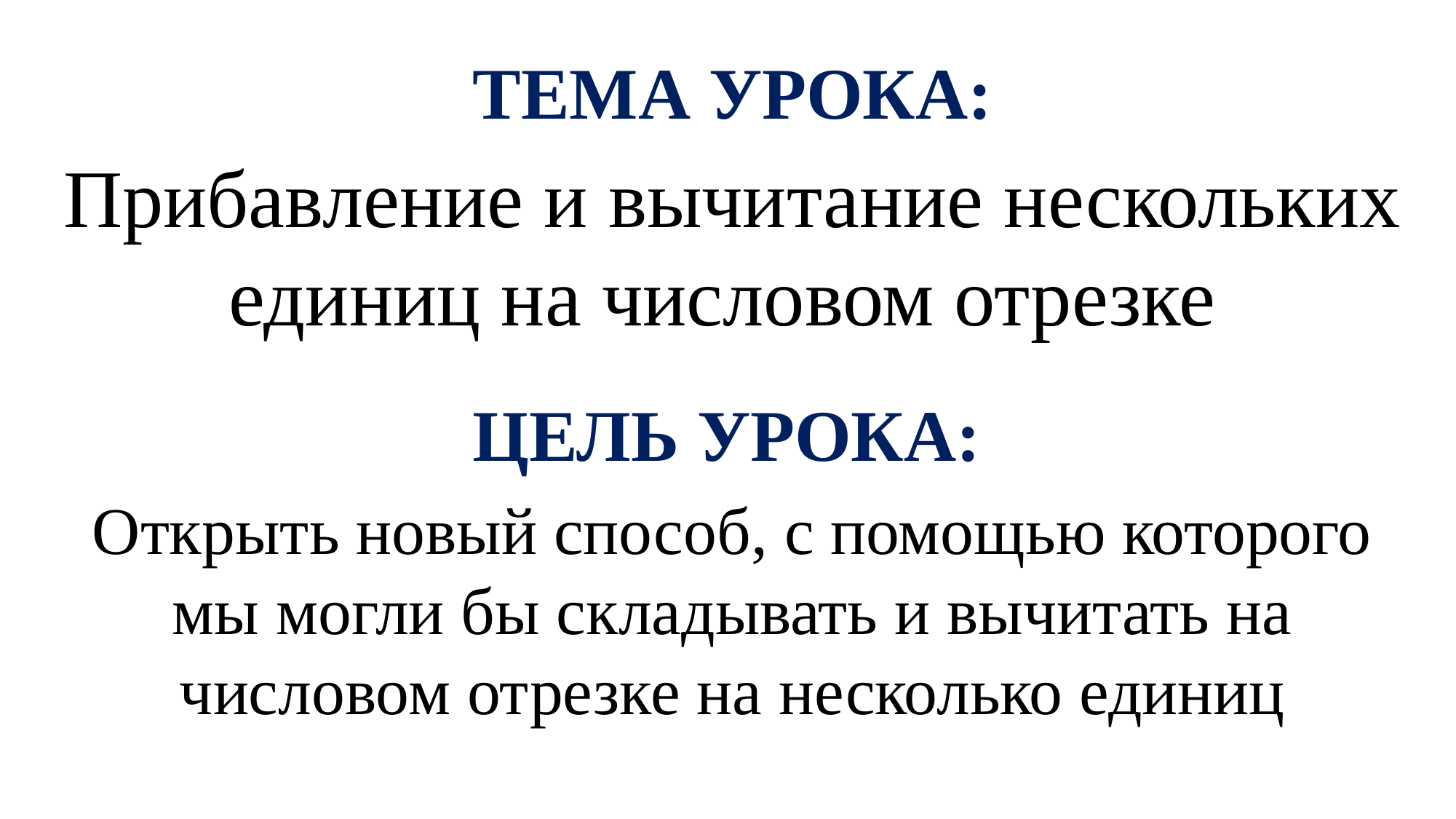

ТЕМА УРОКА:
Прибавление и вычитание нескольких единиц на числовом отрезке
ЦЕЛЬ УРОКА:
Открыть новый способ, с помощью которого мы могли бы складывать и вычитать на числовом отрезке на несколько единиц